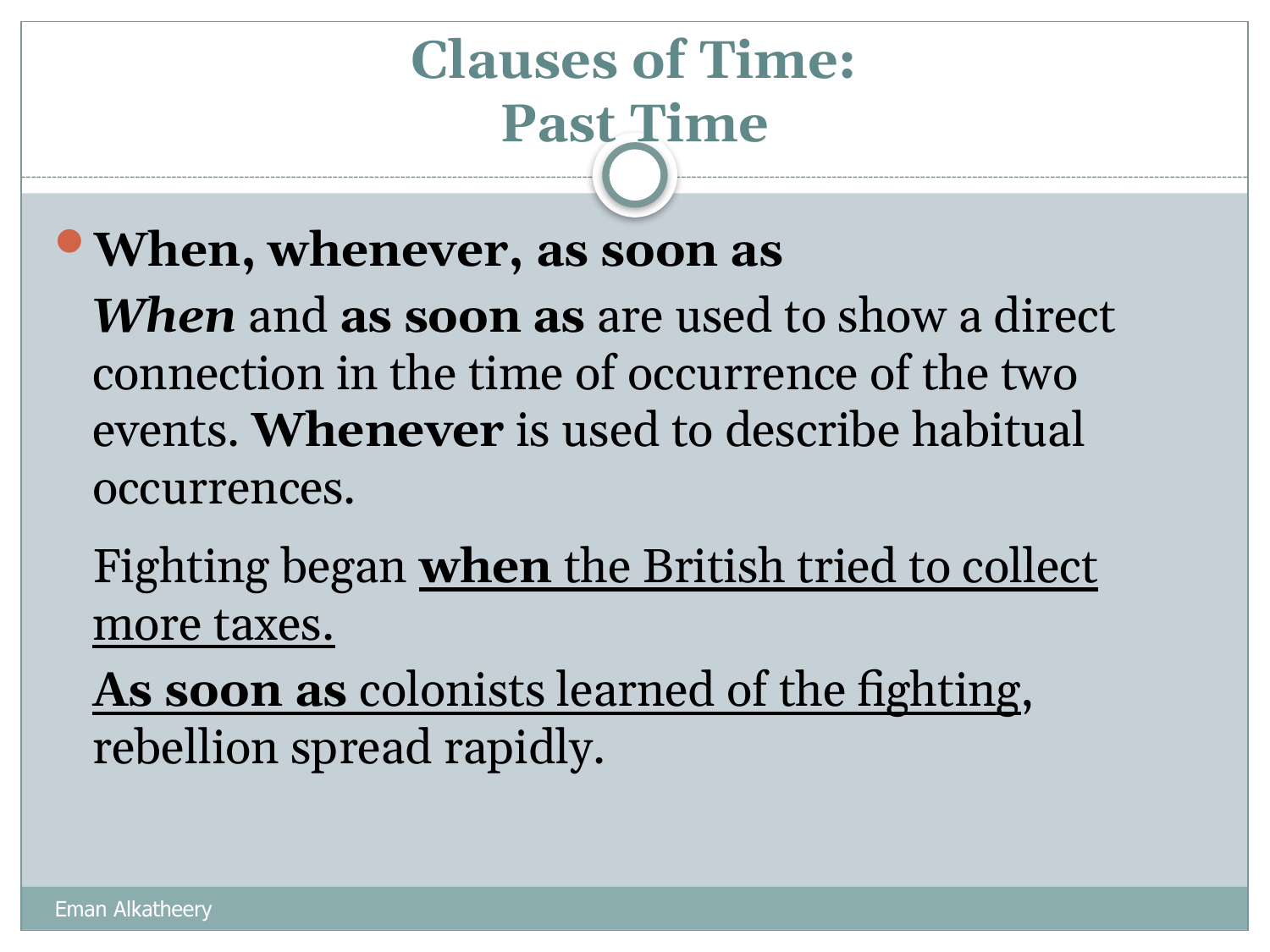

# Clauses of Time: Past Time
When, whenever, as soon as
	When and as soon as are used to show a direct connection in the time of occurrence of the two events. Whenever is used to describe habitual occurrences.

	Fighting began when the British tried to collect more taxes.
	As soon as colonists learned of the fighting, rebellion spread rapidly.

Eman Alkatheery